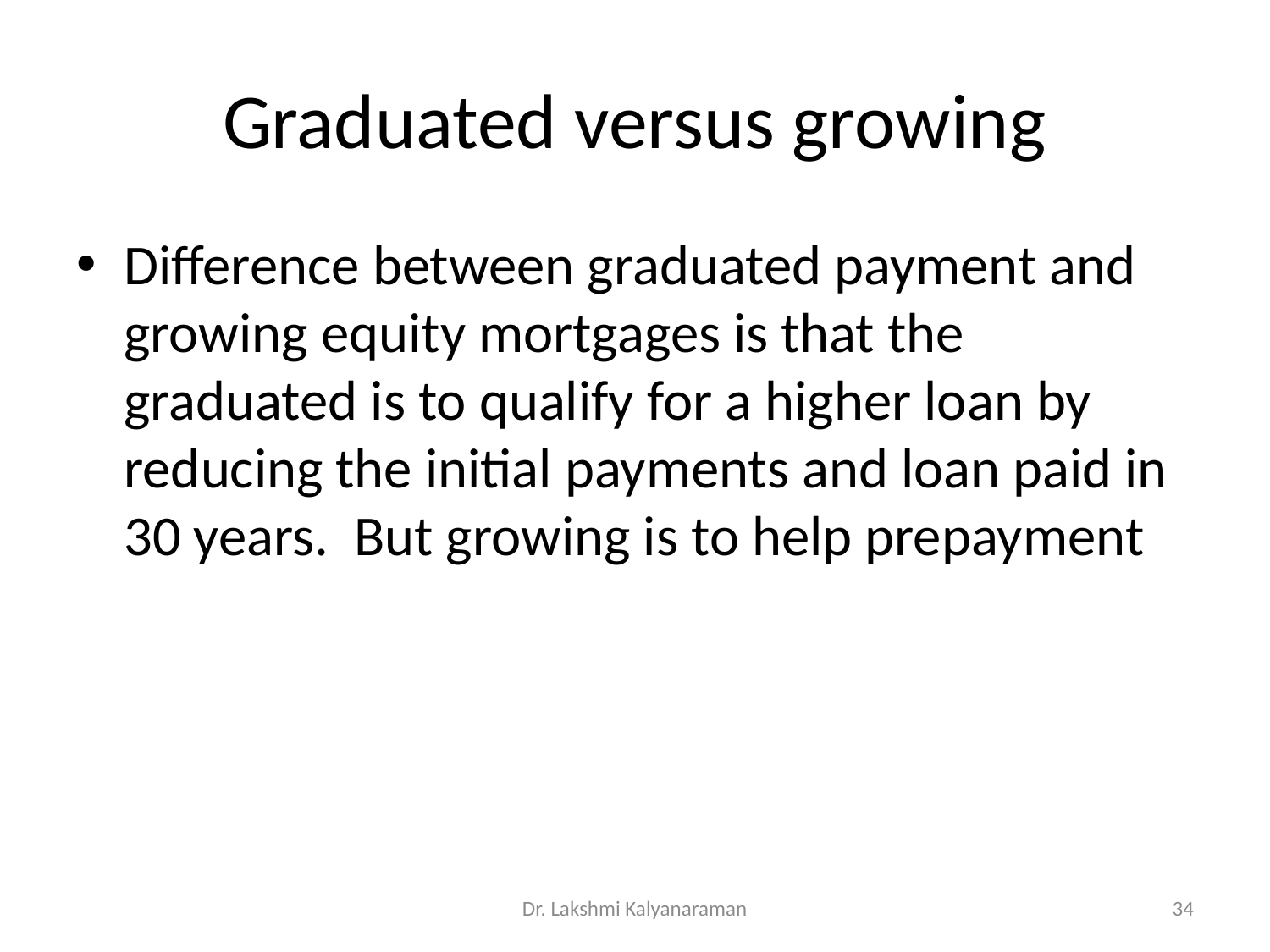

# Graduated versus growing
Difference between graduated payment and growing equity mortgages is that the graduated is to qualify for a higher loan by reducing the initial payments and loan paid in 30 years.  But growing is to help prepayment

Dr. Lakshmi Kalyanaraman
34